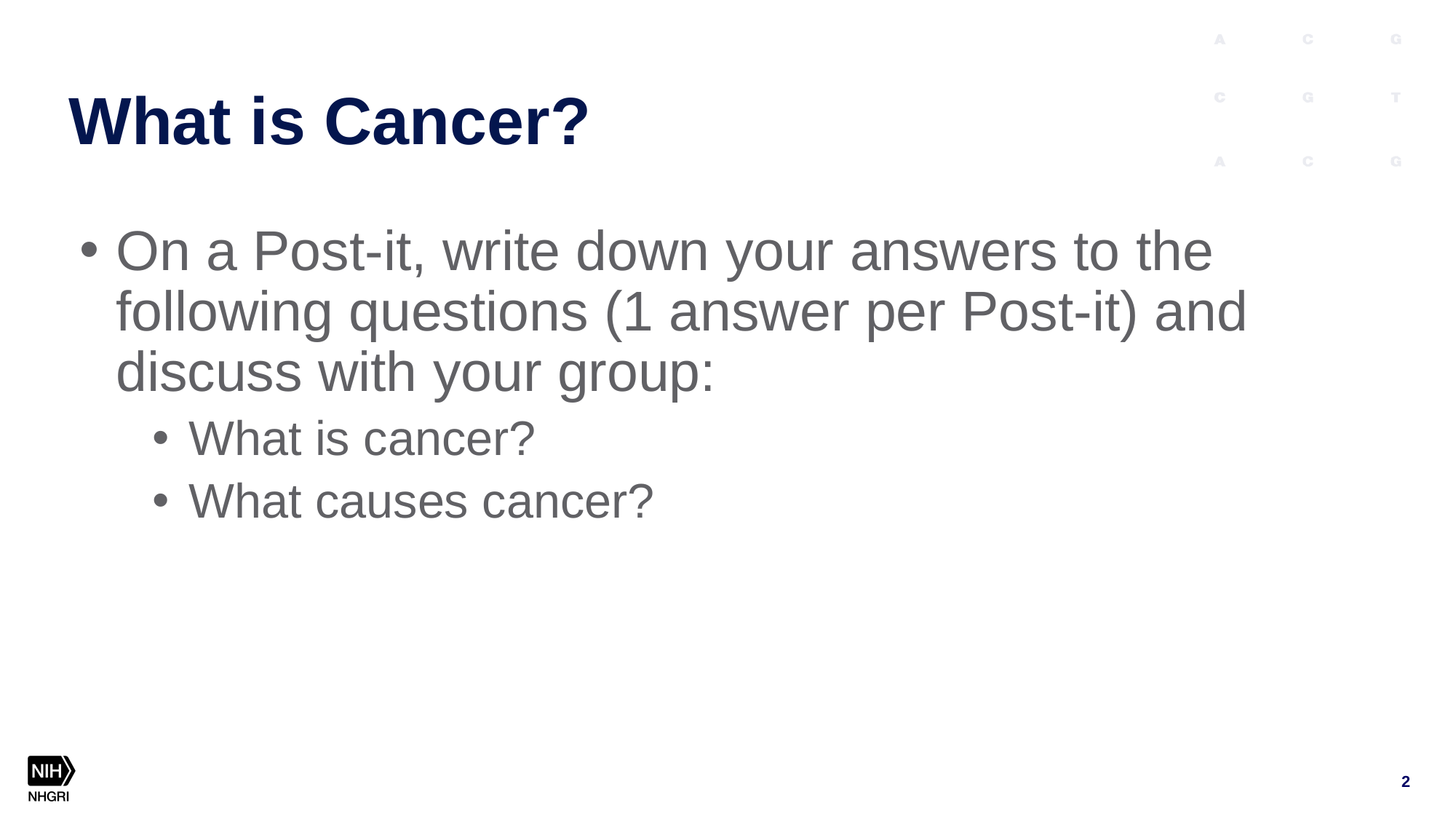

# What is Cancer?
On a Post-it, write down your answers to the following questions (1 answer per Post-it) and discuss with your group:
What is cancer?
What causes cancer?
2